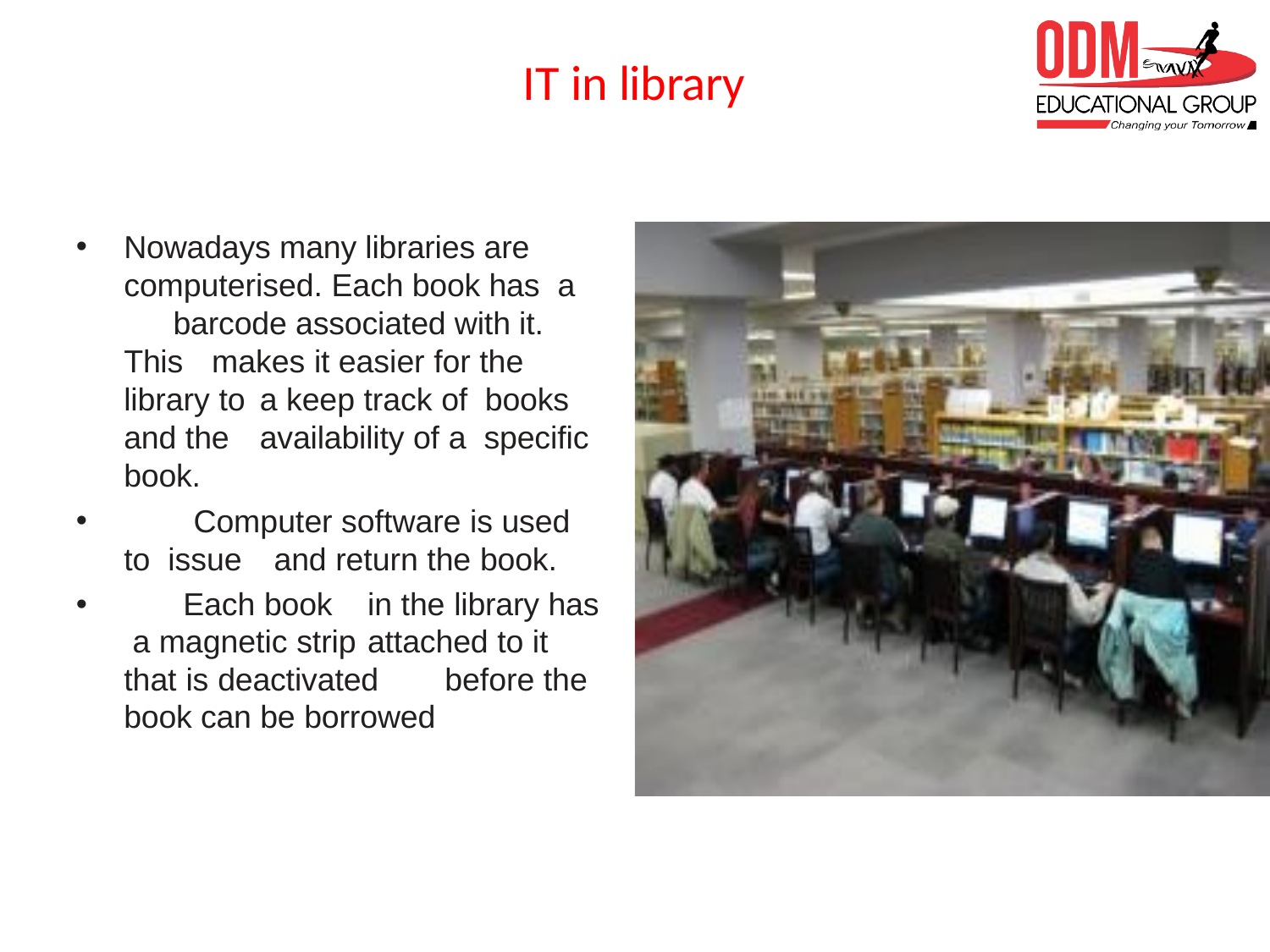

# IT in library

Nowadays many libraries are  computerised. Each book has  a	barcode associated with it.  This	makes it easier for the  library to	a keep track of  books and the	availability of a  specific book.
	Computer software is used to  issue	and return the book.
	Each book	in the library has  a magnetic strip	attached to it  that is deactivated	before the  book can be borrowed